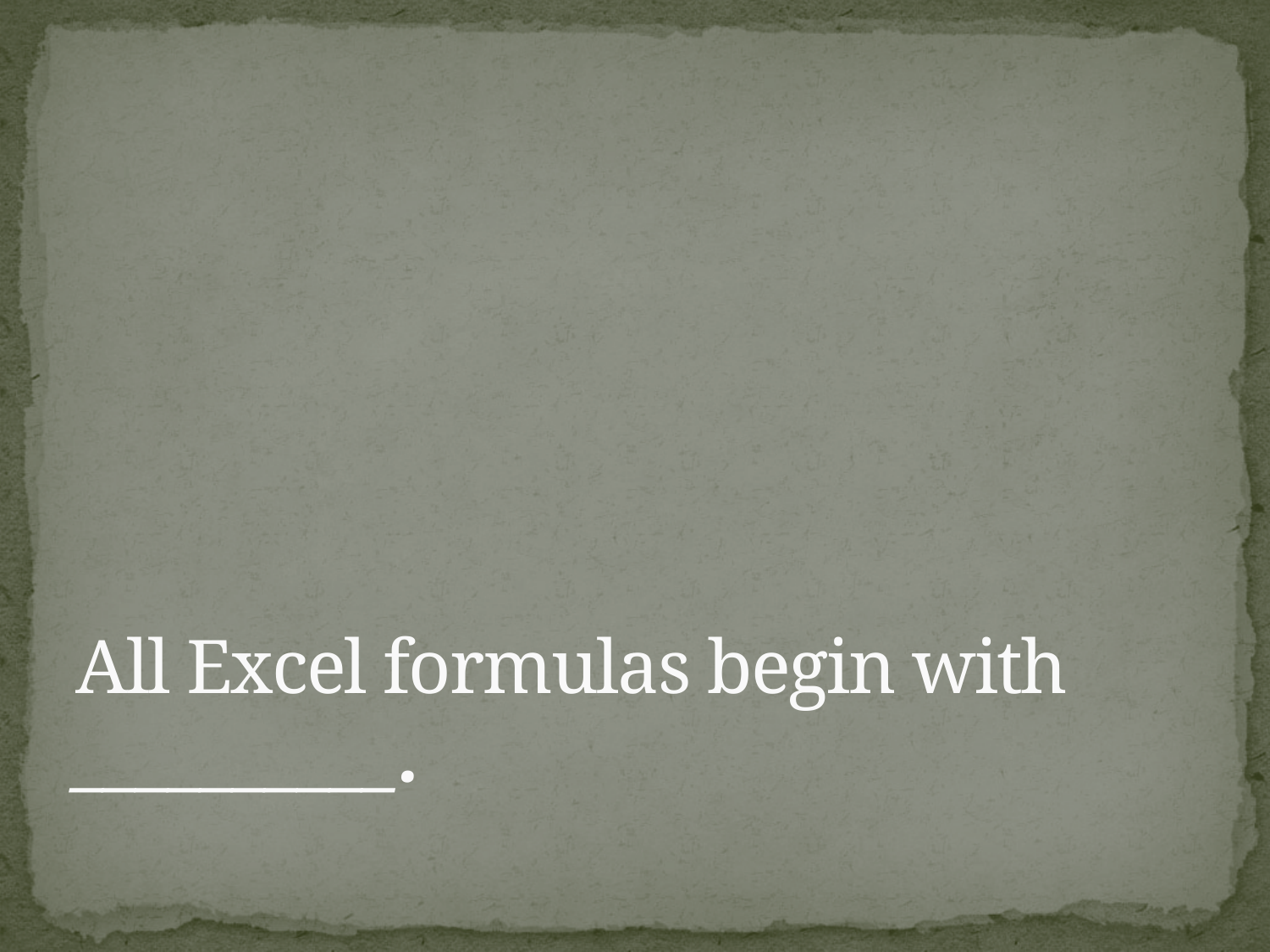

# All Excel formulas begin with __________.